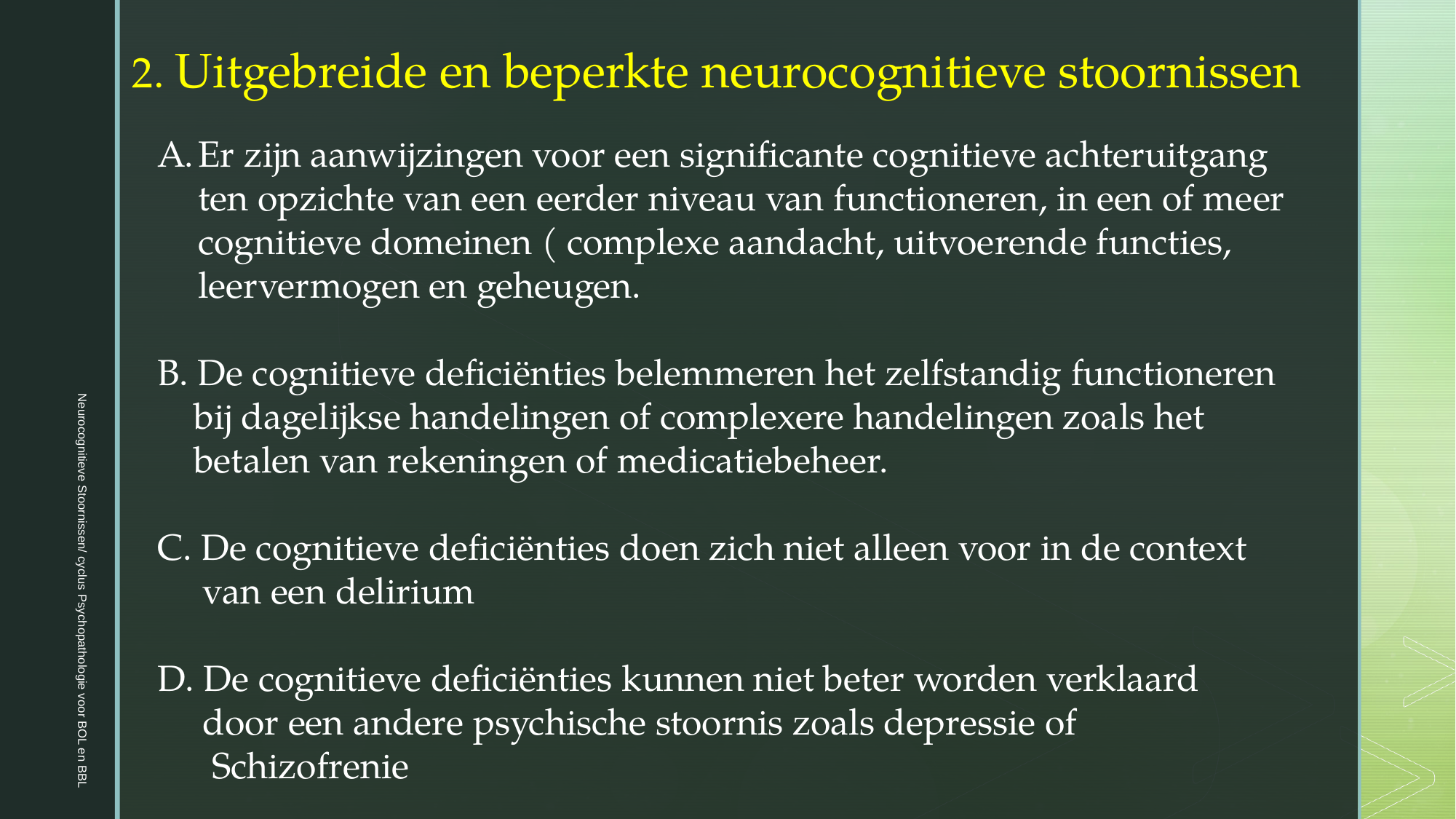

2. Uitgebreide en beperkte neurocognitieve stoornissen

Er zijn aanwijzingen voor een significante cognitieve achteruitgang ten opzichte van een eerder niveau van functioneren, in een of meer cognitieve domeinen ( complexe aandacht, uitvoerende functies, leervermogen en geheugen.

B. De cognitieve deficiënties belemmeren het zelfstandig functioneren
    bij dagelijkse handelingen of complexere handelingen zoals het
    betalen van rekeningen of medicatiebeheer.

C. De cognitieve deficiënties doen zich niet alleen voor in de context
     van een delirium

D. De cognitieve deficiënties kunnen niet beter worden verklaard
     door een andere psychische stoornis zoals depressie of
      Schizofrenie
 Neurocognitieve Stoornissen/ cyclus Psychopathologie voor BOL en BBL